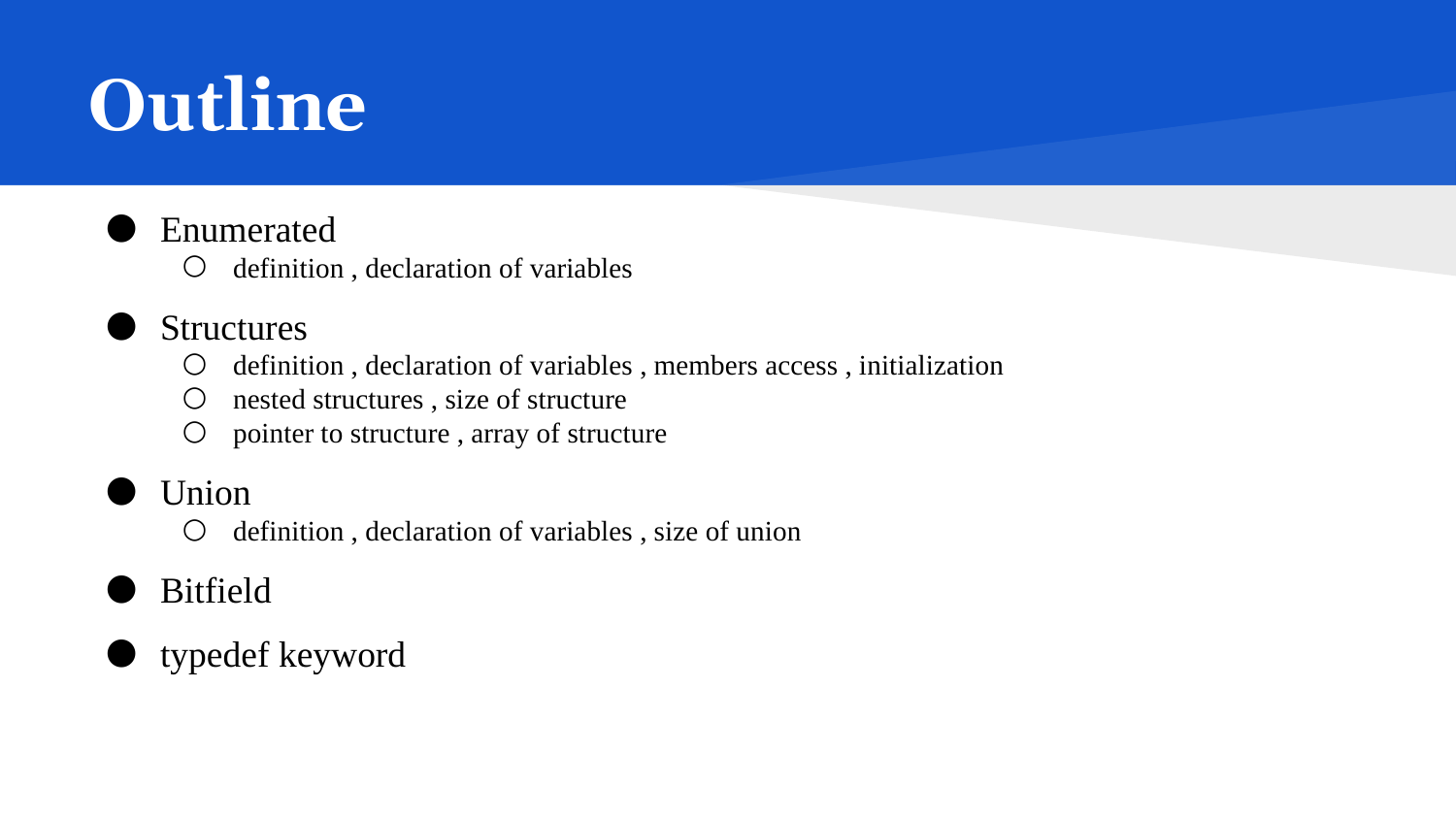

# Outline
Enumerated
definition , declaration of variables
Structures
definition , declaration of variables , members access , initialization
nested structures , size of structure
pointer to structure , array of structure
Union
definition , declaration of variables , size of union
Bitfield
typedef keyword